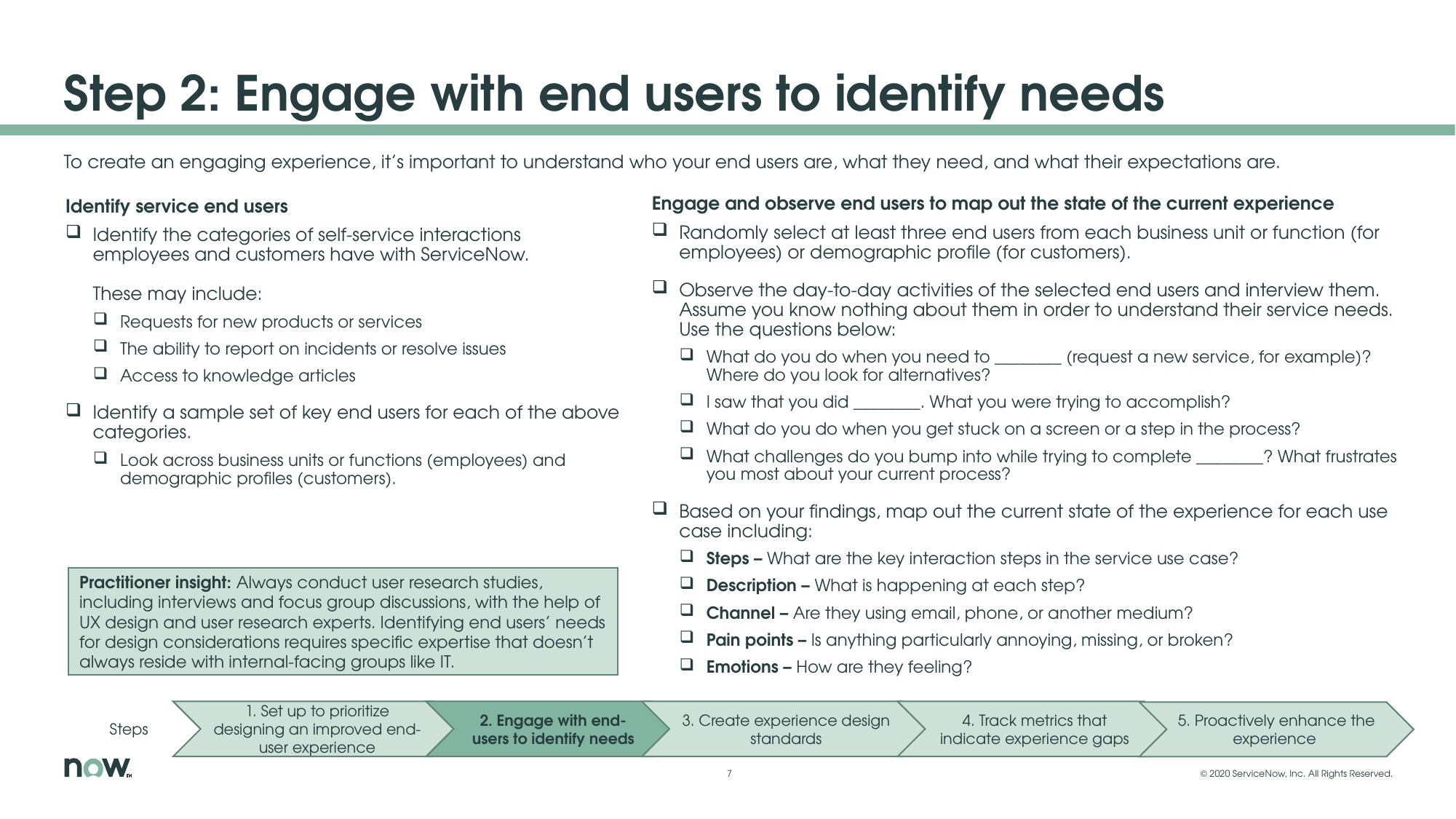

# Step 2: Engage with end users to identify needs

To create an engaging experience, it’s important to understand who your end users are, what they need, and what their expectations are.
Engage and observe end users to map out the state of the current experience
Randomly select at least three end users from each business unit or function (for employees) or demographic profile (for customers).
Observe the day-to-day activities of the selected end users and interview them. Assume you know nothing about them in order to understand their service needs. Use the questions below:
What do you do when you need to ________ (request a new service, for example)? Where do you look for alternatives?
I saw that you did ________. What you were trying to accomplish?
What do you do when you get stuck on a screen or a step in the process?
What challenges do you bump into while trying to complete ________? What frustrates you most about your current process?
Based on your findings, map out the current state of the experience for each use case including:
Steps – What are the key interaction steps in the service use case?
Description – What is happening at each step?
Channel – Are they using email, phone, or another medium?
Pain points – Is anything particularly annoying, missing, or broken?
Emotions – How are they feeling?

Identify service end users
Identify the categories of self-service interactions employees and customers have with ServiceNow.
These may include:
Requests for new products or services
The ability to report on incidents or resolve issues
Access to knowledge articles
Identify a sample set of key end users for each of the above categories.
Look across business units or functions (employees) and demographic profiles (customers).

Practitioner insight: Always conduct user research studies, including interviews and focus group discussions, with the help of UX design and user research experts. Identifying end users’ needs for design considerations requires specific expertise that doesn’t always reside with internal-facing groups like IT.
Steps
1. Set up to prioritize designing an improved end-user experience
2. Engage with end-users to identify needs
3. Create experience design standards
4. Track metrics that indicate experience gaps
5. Proactively enhance the experience